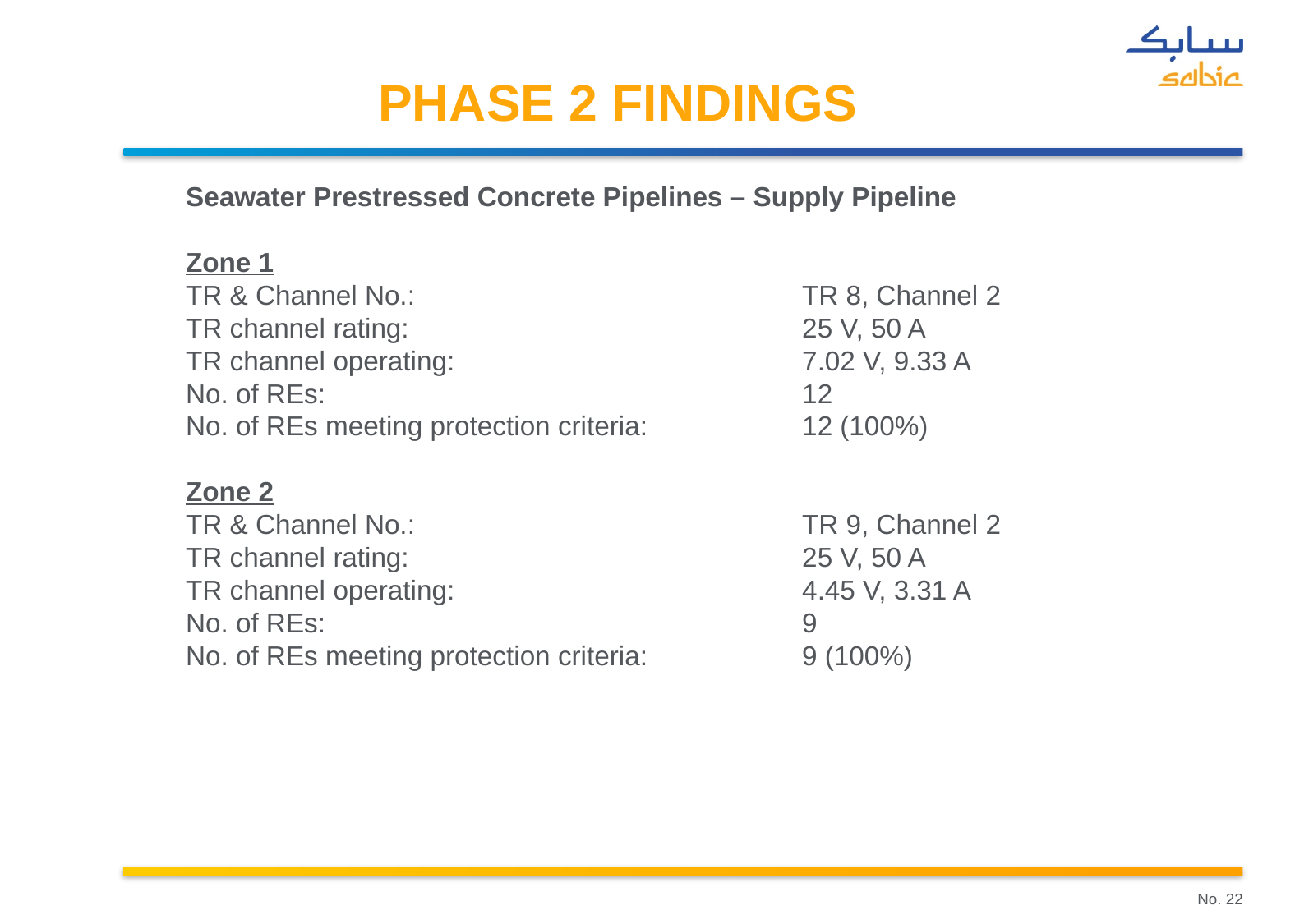

# PHASE 2 FINDINGS
Seawater Prestressed Concrete Pipelines – Supply Pipeline

Zone 1
TR & Channel No.:				TR 8, Channel 2
TR channel rating:				25 V, 50 A
TR channel operating:			7.02 V, 9.33 A
No. of REs:				12
No. of REs meeting protection criteria:		12 (100%)

Zone 2
TR & Channel No.:				TR 9, Channel 2
TR channel rating:				25 V, 50 A
TR channel operating:			4.45 V, 3.31 A
No. of REs:				9
No. of REs meeting protection criteria:		9 (100%)